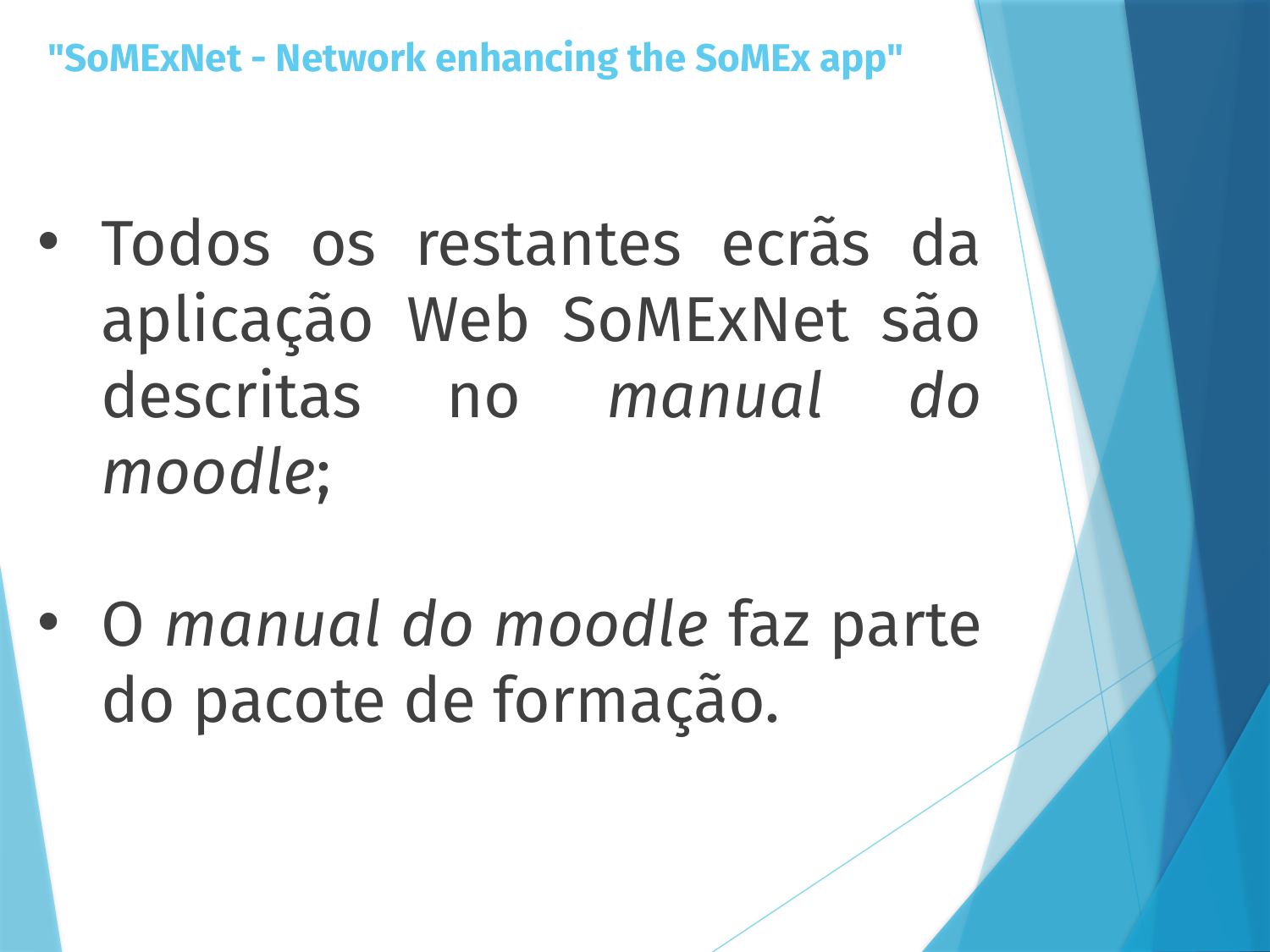

# "SoMExNet - Network enhancing the SoMEx app"
Todos os restantes ecrãs da aplicação Web SoMExNet são descritas no manual do moodle;

O manual do moodle faz parte do pacote de formação.